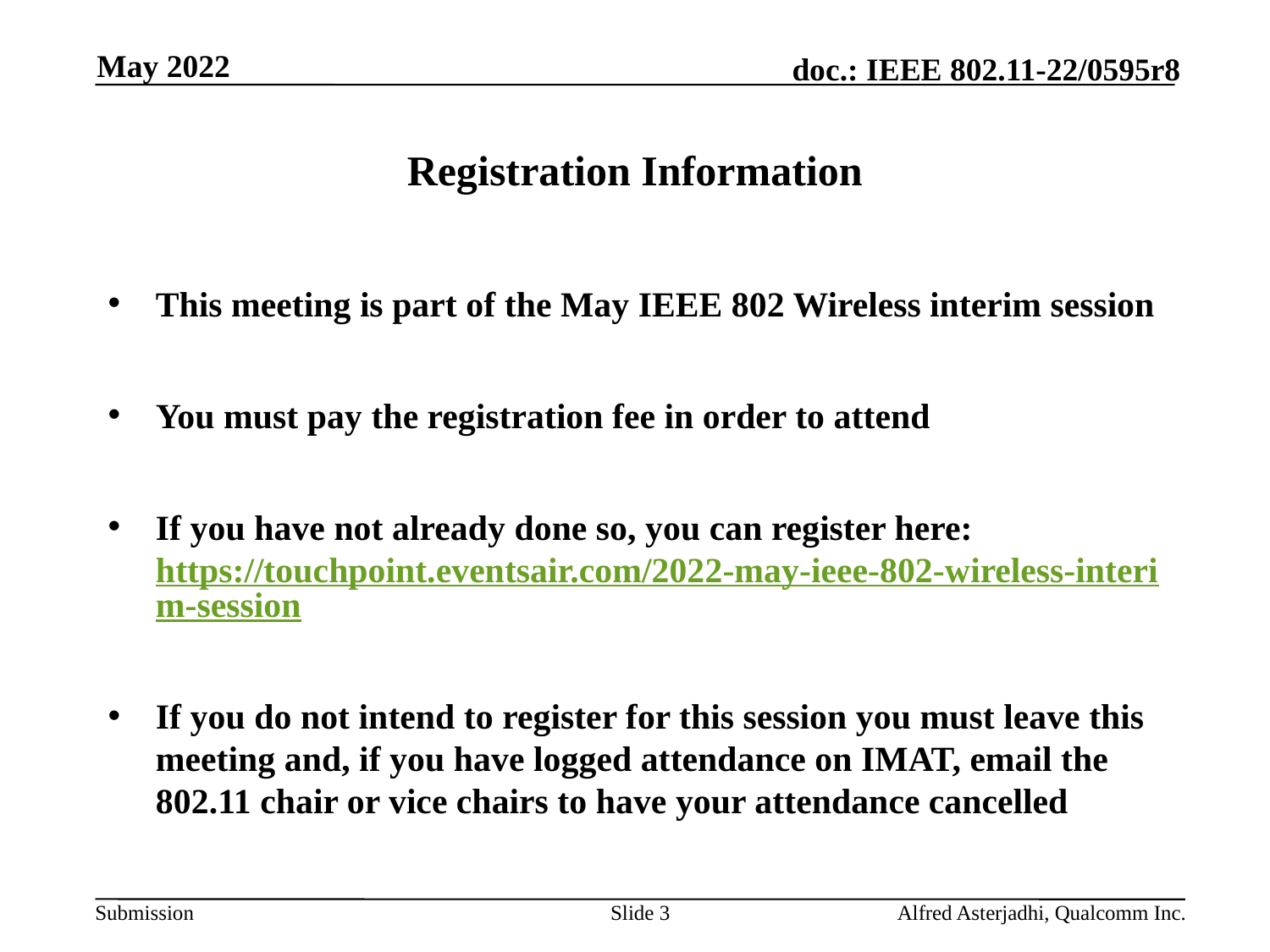

May 2022
# Registration Information
This meeting is part of the May IEEE 802 Wireless interim session

You must pay the registration fee in order to attend

If you have not already done so, you can register here: https://touchpoint.eventsair.com/2022-may-ieee-802-wireless-interim-session

If you do not intend to register for this session you must leave this meeting and, if you have logged attendance on IMAT, email the 802.11 chair or vice chairs to have your attendance cancelled

Slide 3
Alfred Asterjadhi, Qualcomm Inc.